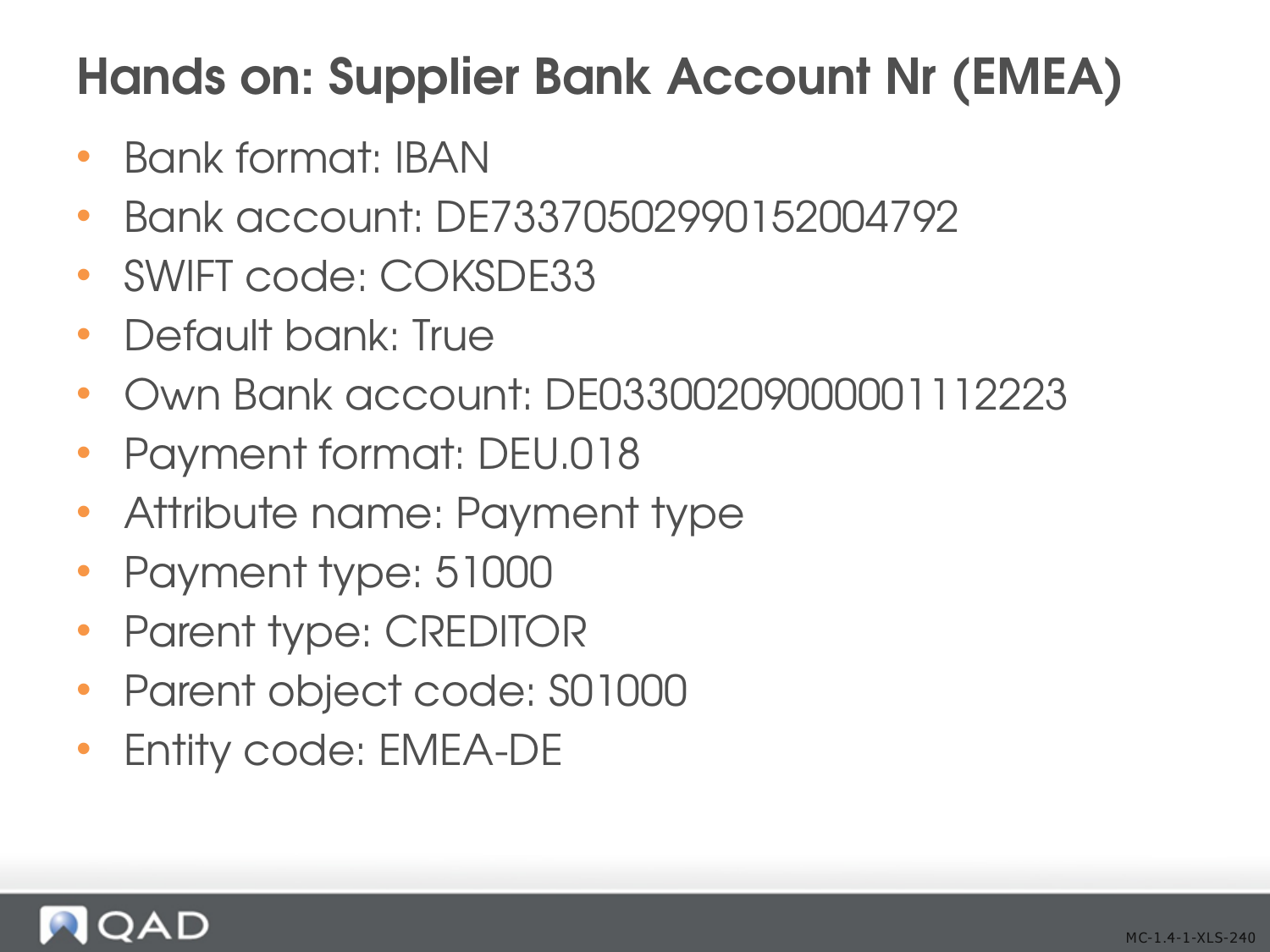

# Hands on: Supplier Bank Account Nr (EMEA)
Bank format: IBAN
Bank account: DE73370502990152004792
SWIFT code: COKSDE33
Default bank: True
Own Bank account: DE03300209000001112223
Payment format: DEU.018
Attribute name: Payment type
Payment type: 51000
Parent type: CREDITOR
Parent object code: S01000
Entity code: EMEA-DE

MC-1.4-1-XLS-240